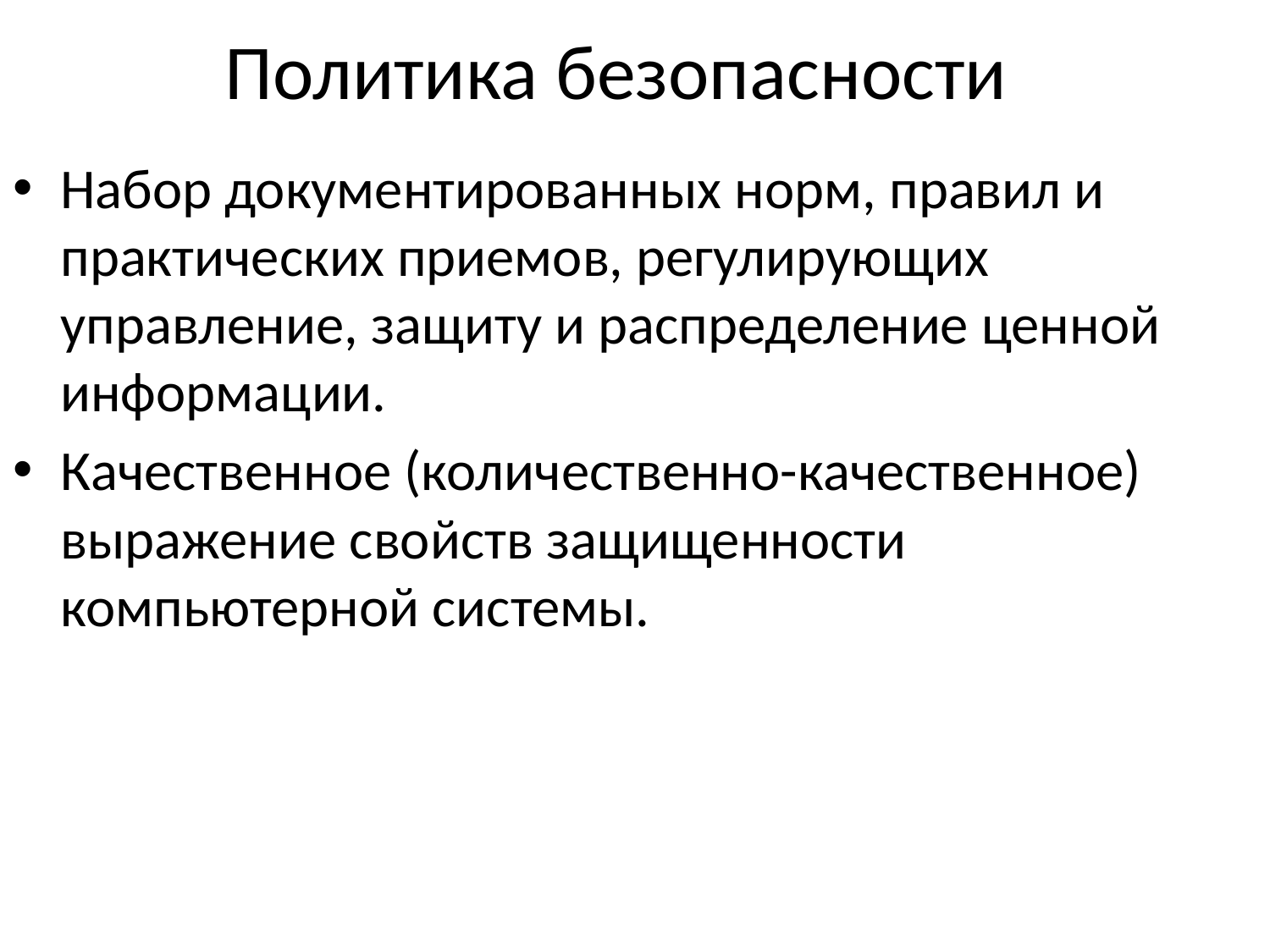

# Политика безопасности
Набор документированных норм, правил и практических приемов, регулирующих управление, защиту и распределение ценной информации.
Качественное (количественно-качественное) выражение свойств защищенности компьютерной системы.